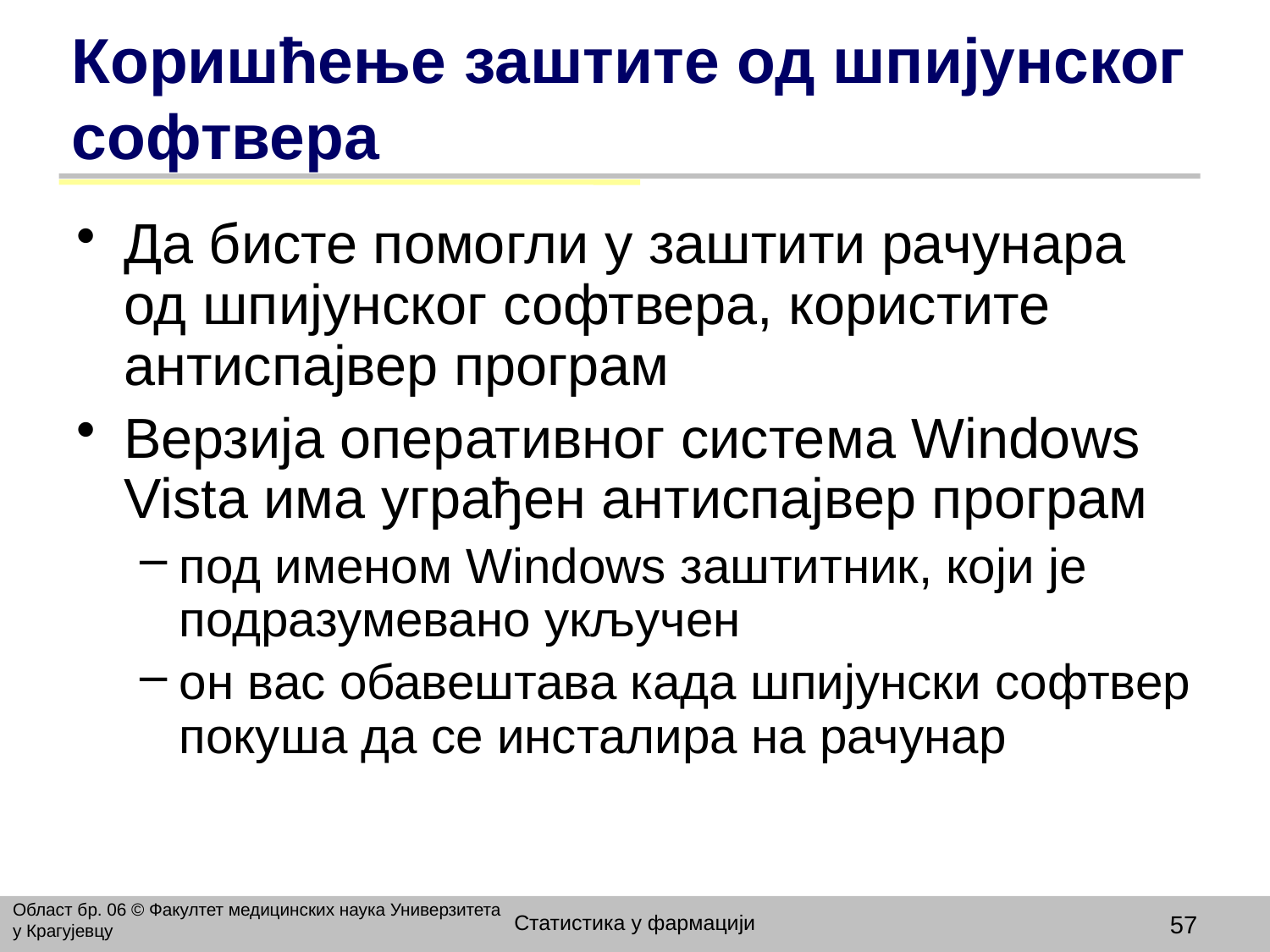

# Коришћење заштите од шпијунског софтвера
Да бисте помогли у заштити рачунара од шпијунског софтвера, користите антиспајвер програм
Верзија оперативног система Windows Vista има уграђен антиспајвер програм
под именом Windows заштитник, који је подразумевано укључен
он вас обавештава када шпијунски софтвер покуша да се инсталира на рачунар
Област бр. 06 © Факултет медицинских наука Универзитета у Крагујевцу
Статистика у фармацији
57